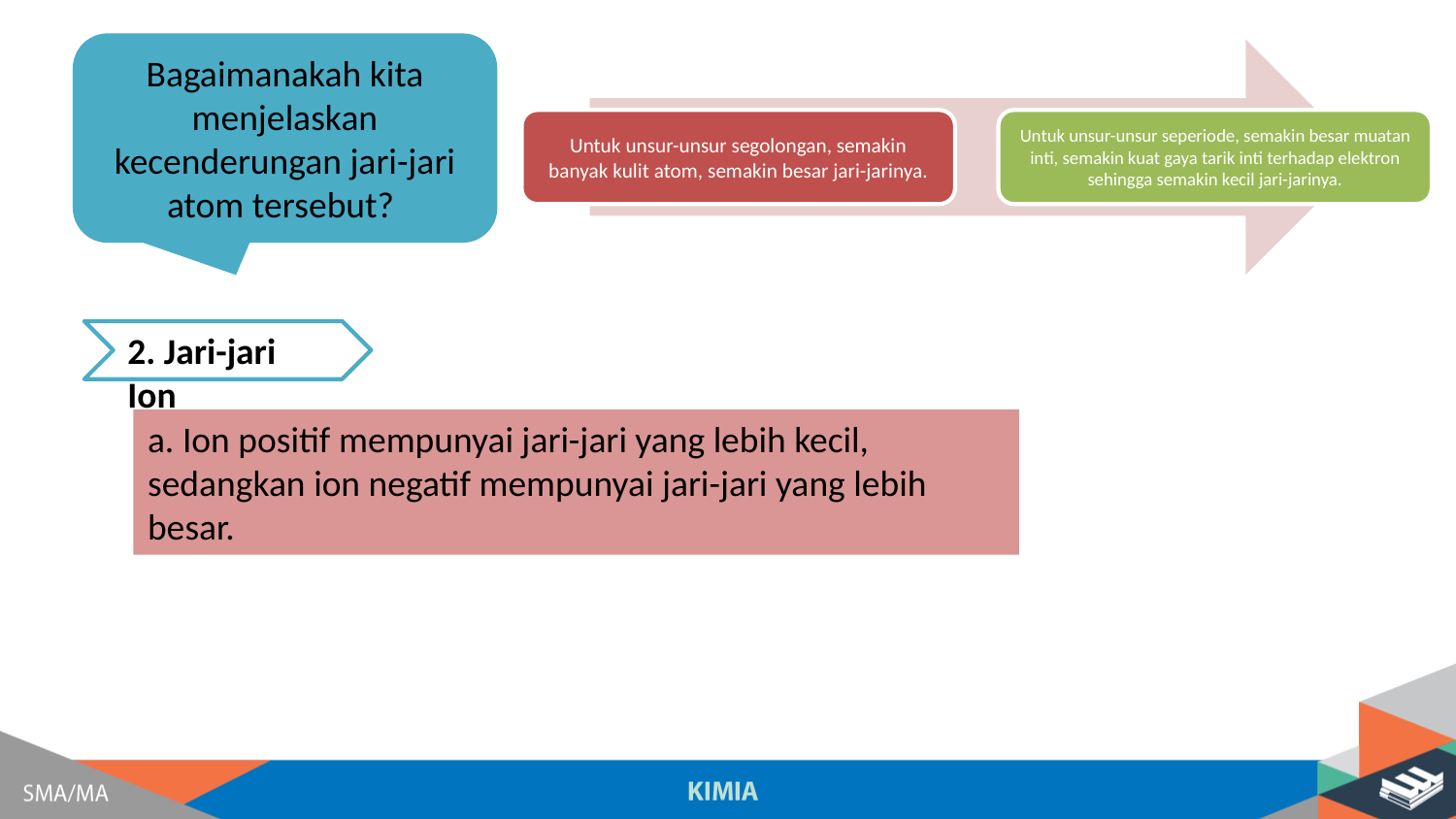

Bagaimanakah kita menjelaskan kecenderungan jari-jari atom tersebut?
Untuk unsur-unsur segolongan, semakin banyak kulit atom, semakin besar jari-jarinya.
Untuk unsur-unsur seperiode, semakin besar muatan inti, semakin kuat gaya tarik inti terhadap elektron sehingga semakin kecil jari-jarinya.
2. Jari-jari Ion
a. Ion positif mempunyai jari-jari yang lebih kecil, sedangkan ion negatif mempunyai jari-jari yang lebih besar.